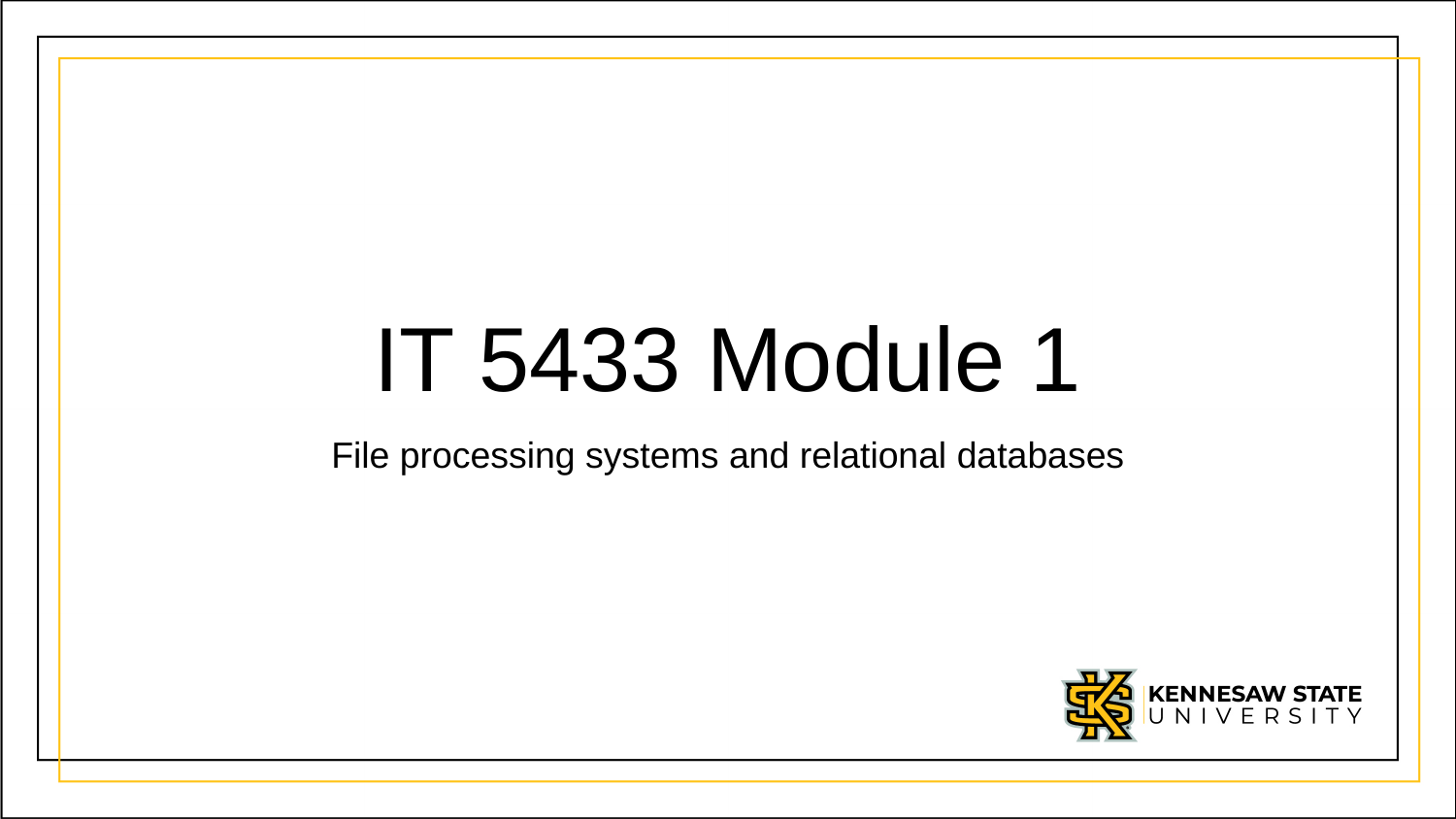

# IT 5433 Module 1
File processing systems and relational databases